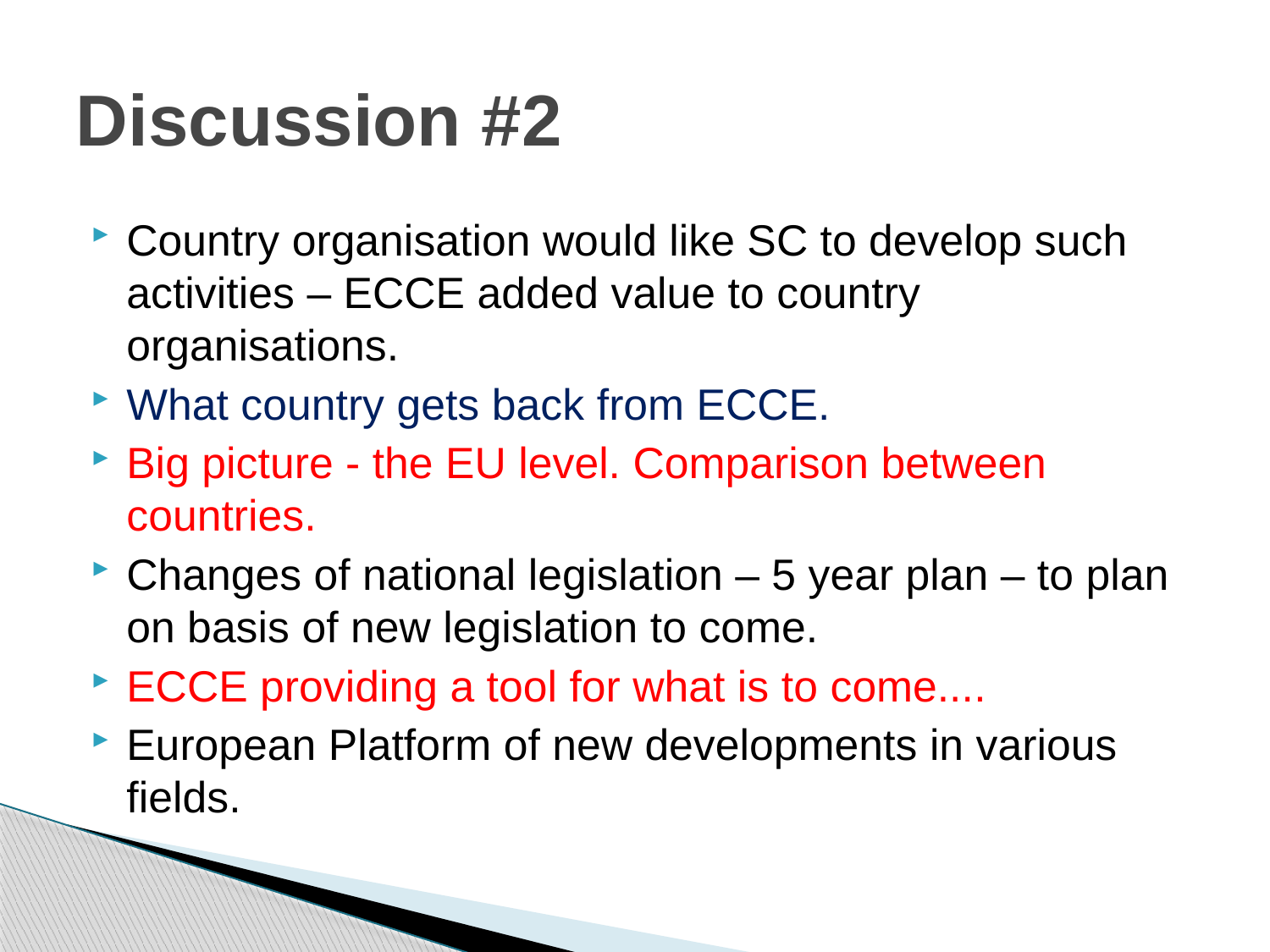

# Discussion #2
Country organisation would like SC to develop such activities – ECCE added value to country organisations.
What country gets back from ECCE.
Big picture - the EU level. Comparison between countries.
Changes of national legislation – 5 year plan – to plan on basis of new legislation to come.
ECCE providing a tool for what is to come....
European Platform of new developments in various fields.